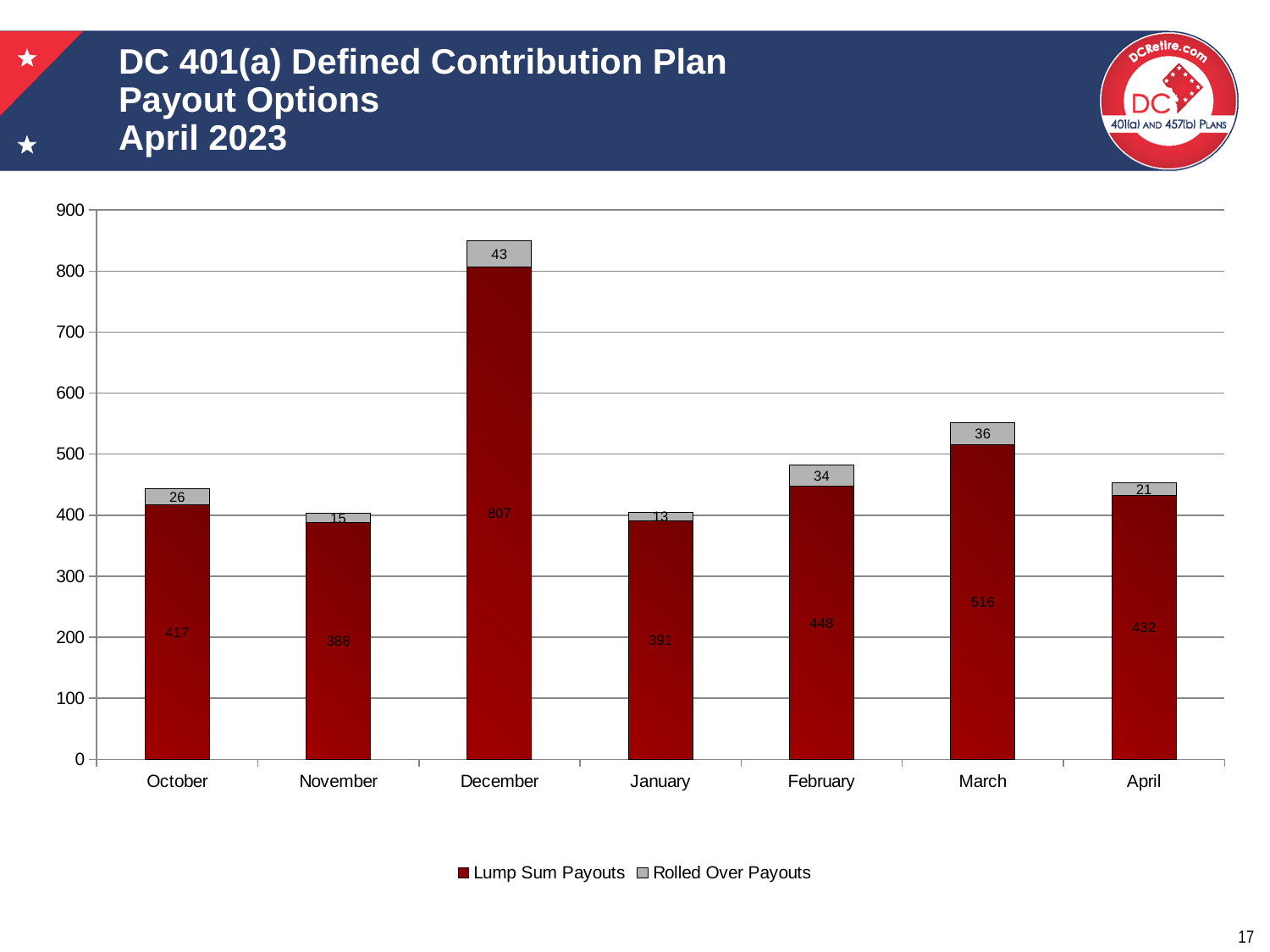

# DC 401(a) Defined Contribution Plan Payout Options April 2023

### Chart

| Category | Lump Sum Payouts | Rolled Over Payouts |
|---|---|---|
| October | 417.0 | 26.0 |
| November | 388.0 | 15.0 |
| December | 807.0 | 43.0 |
| January | 391.0 | 13.0 |
| February | 448.0 | 34.0 |
| March | 516.0 | 36.0 |
| April | 432.0 | 21.0 |